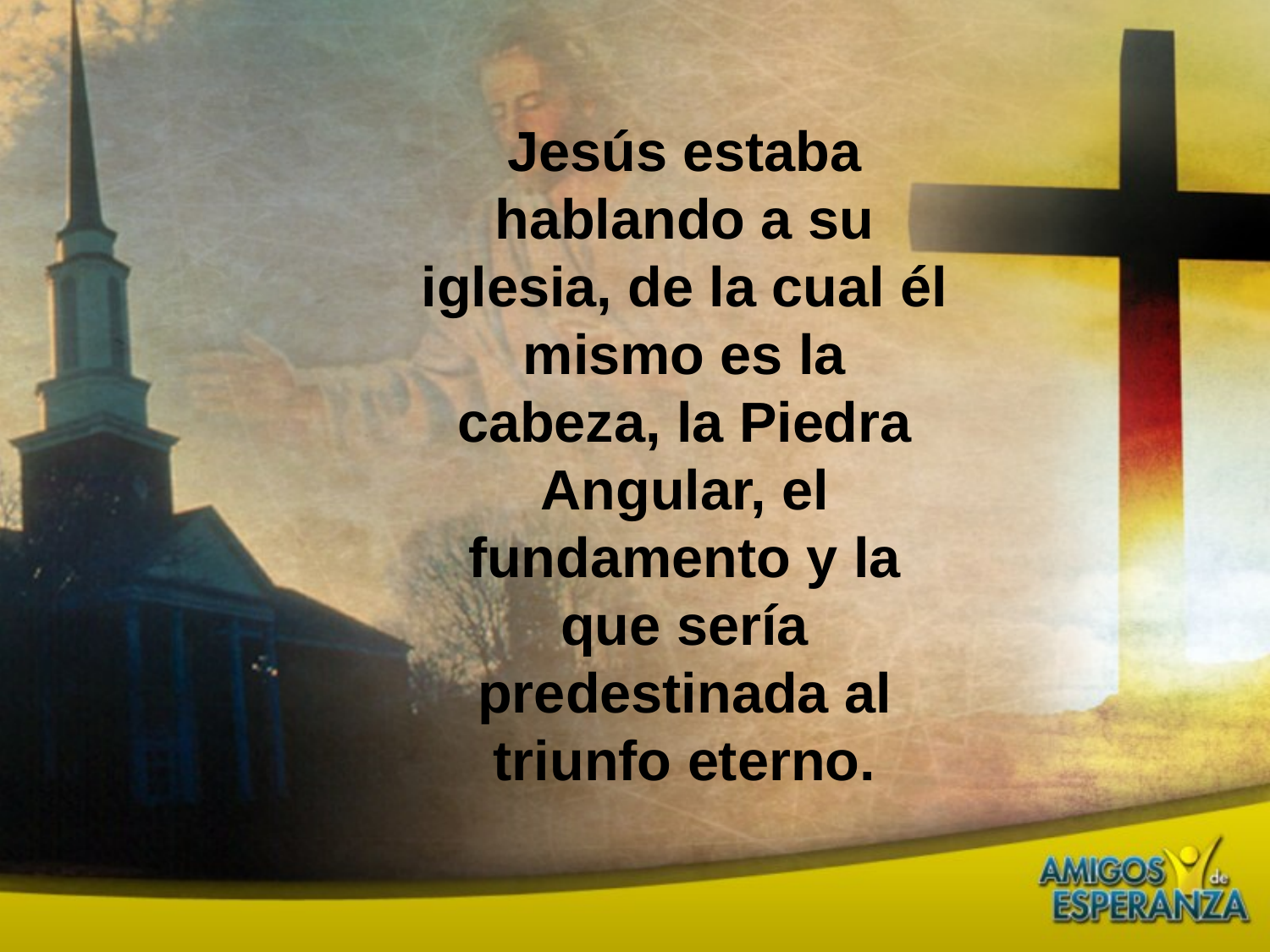

Jesús estaba hablando a su iglesia, de la cual él mismo es la cabeza, la Piedra Angular, el fundamento y la que sería predestinada al triunfo eterno.